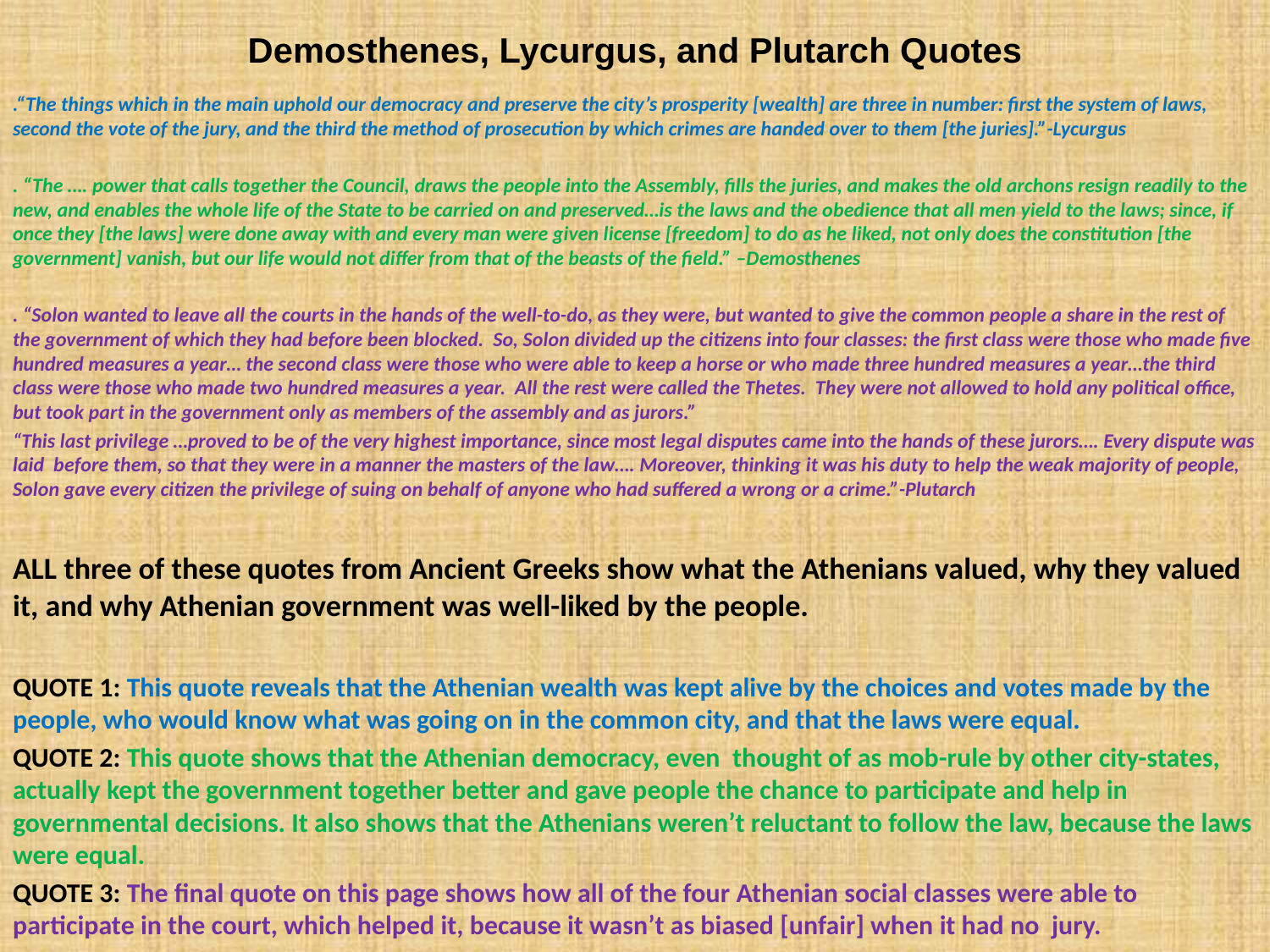

# Demosthenes, Lycurgus, and Plutarch Quotes
.“The things which in the main uphold our democracy and preserve the city’s prosperity [wealth] are three in number: first the system of laws, second the vote of the jury, and the third the method of prosecution by which crimes are handed over to them [the juries].”-Lycurgus

. “The …. power that calls together the Council, draws the people into the Assembly, fills the juries, and makes the old archons resign readily to the new, and enables the whole life of the State to be carried on and preserved…is the laws and the obedience that all men yield to the laws; since, if once they [the laws] were done away with and every man were given license [freedom] to do as he liked, not only does the constitution [the  government] vanish, but our life would not differ from that of the beasts of the field.” –Demosthenes

. “Solon wanted to leave all the courts in the hands of the well-to-do, as they were, but wanted to give the common people a share in the rest of the government of which they had before been blocked.  So, Solon divided up the citizens into four classes: the first class were those who made five hundred measures a year… the second class were those who were able to keep a horse or who made three hundred measures a year…the third class were those who made two hundred measures a year.  All the rest were called the Thetes.  They were not allowed to hold any political office, but took part in the government only as members of the assembly and as jurors.”
“This last privilege …proved to be of the very highest importance, since most legal disputes came into the hands of these jurors…. Every dispute was laid  before them, so that they were in a manner the masters of the law…. Moreover, thinking it was his duty to help the weak majority of people, Solon gave every citizen the privilege of suing on behalf of anyone who had suffered a wrong or a crime.”-Plutarch

ALL three of these quotes from Ancient Greeks show what the Athenians valued, why they valued it, and why Athenian government was well-liked by the people.

QUOTE 1: This quote reveals that the Athenian wealth was kept alive by the choices and votes made by the people, who would know what was going on in the common city, and that the laws were equal.
QUOTE 2: This quote shows that the Athenian democracy, even  thought of as mob-rule by other city-states, actually kept the government together better and gave people the chance to participate and help in governmental decisions. It also shows that the Athenians weren’t reluctant to follow the law, because the laws were equal.
QUOTE 3: The final quote on this page shows how all of the four Athenian social classes were able to participate in the court, which helped it, because it wasn’t as biased [unfair] when it had no  jury.